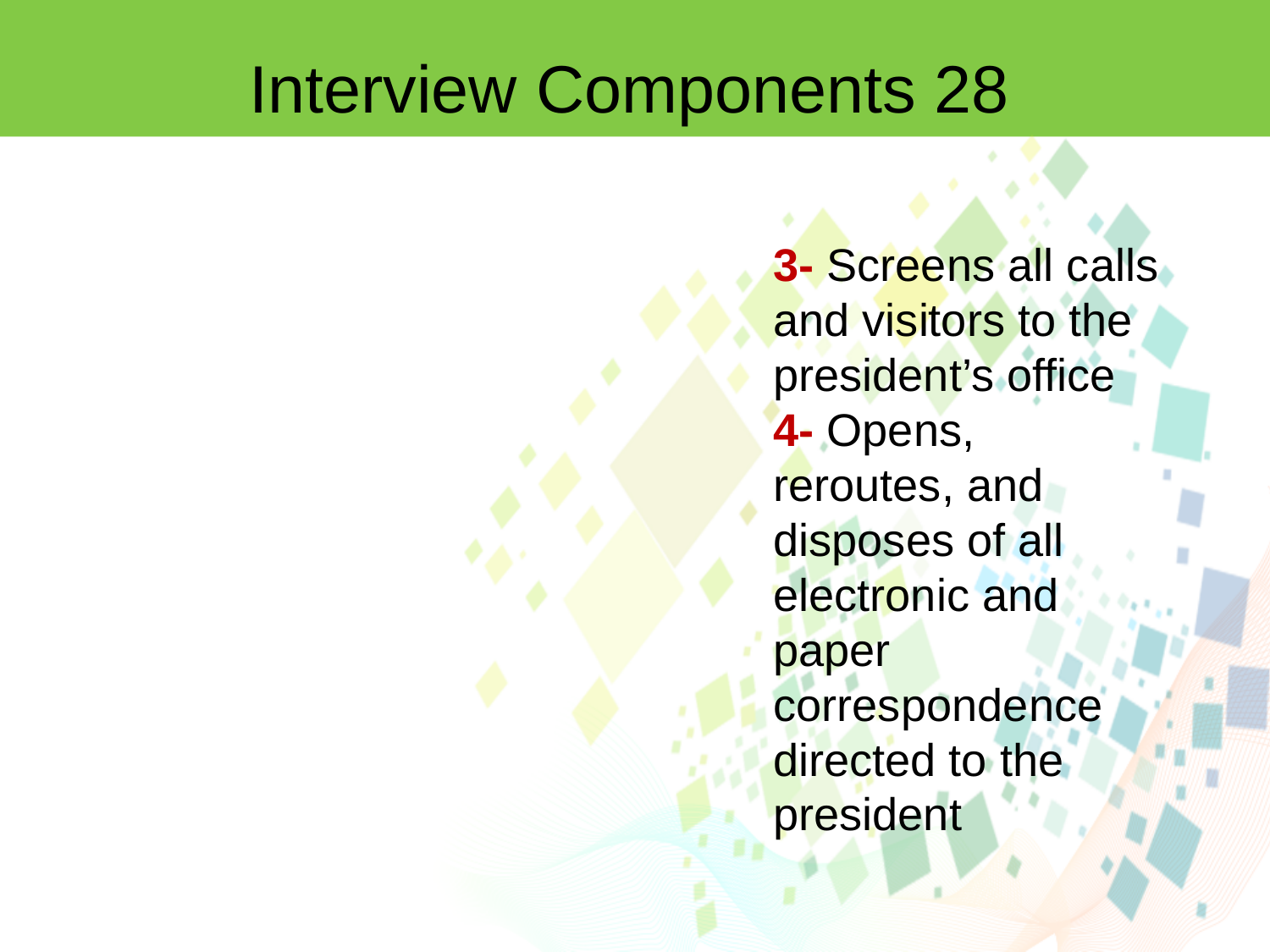

Interview Components 28
3- Screens all calls and visitors to the president’s office
4- Opens, reroutes, and disposes of all electronic and paper correspondence
directed to the president